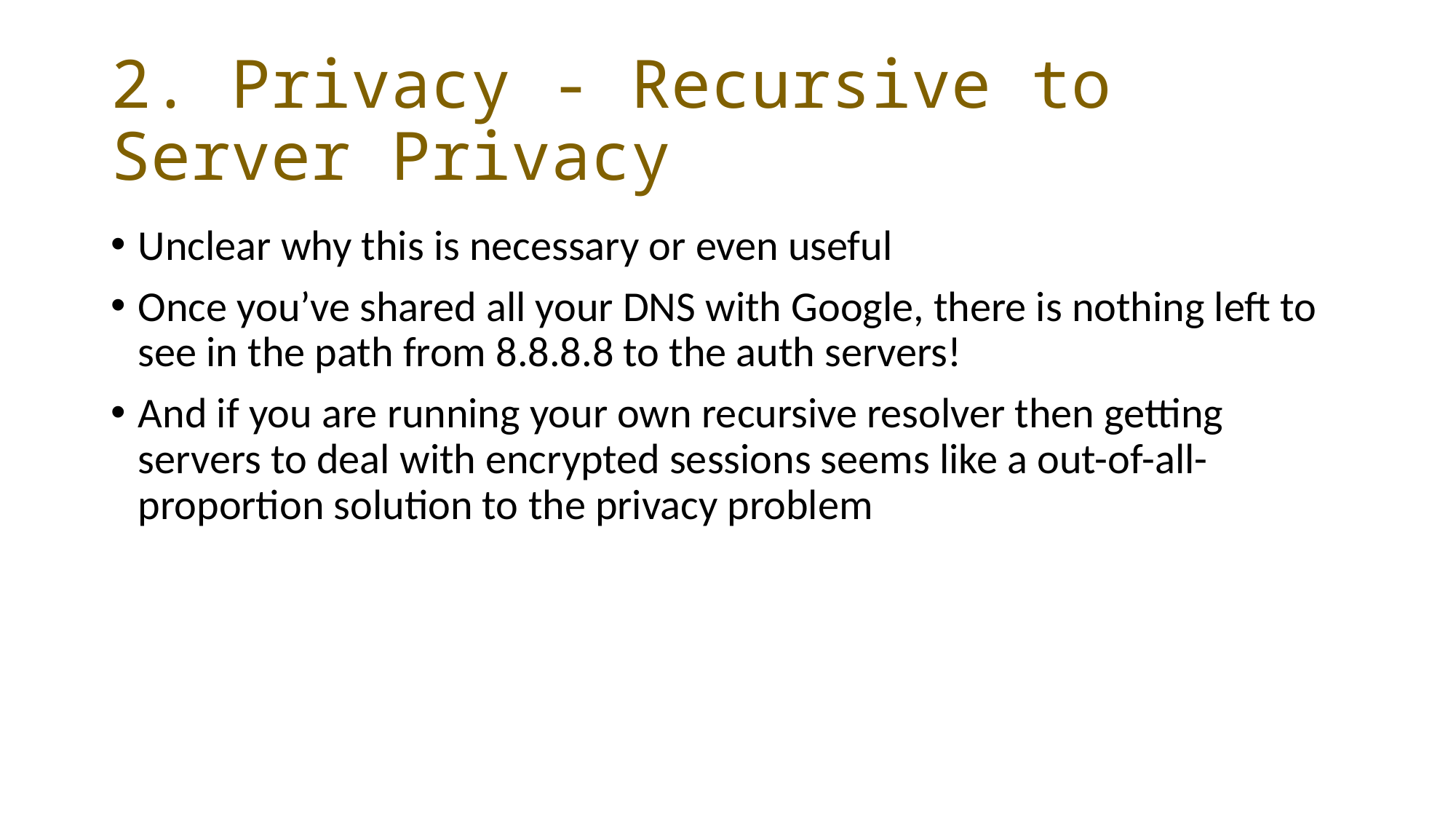

# 2. Privacy - Recursive to Server Privacy
Unclear why this is necessary or even useful
Once you’ve shared all your DNS with Google, there is nothing left to see in the path from 8.8.8.8 to the auth servers!
And if you are running your own recursive resolver then getting servers to deal with encrypted sessions seems like a out-of-all-proportion solution to the privacy problem